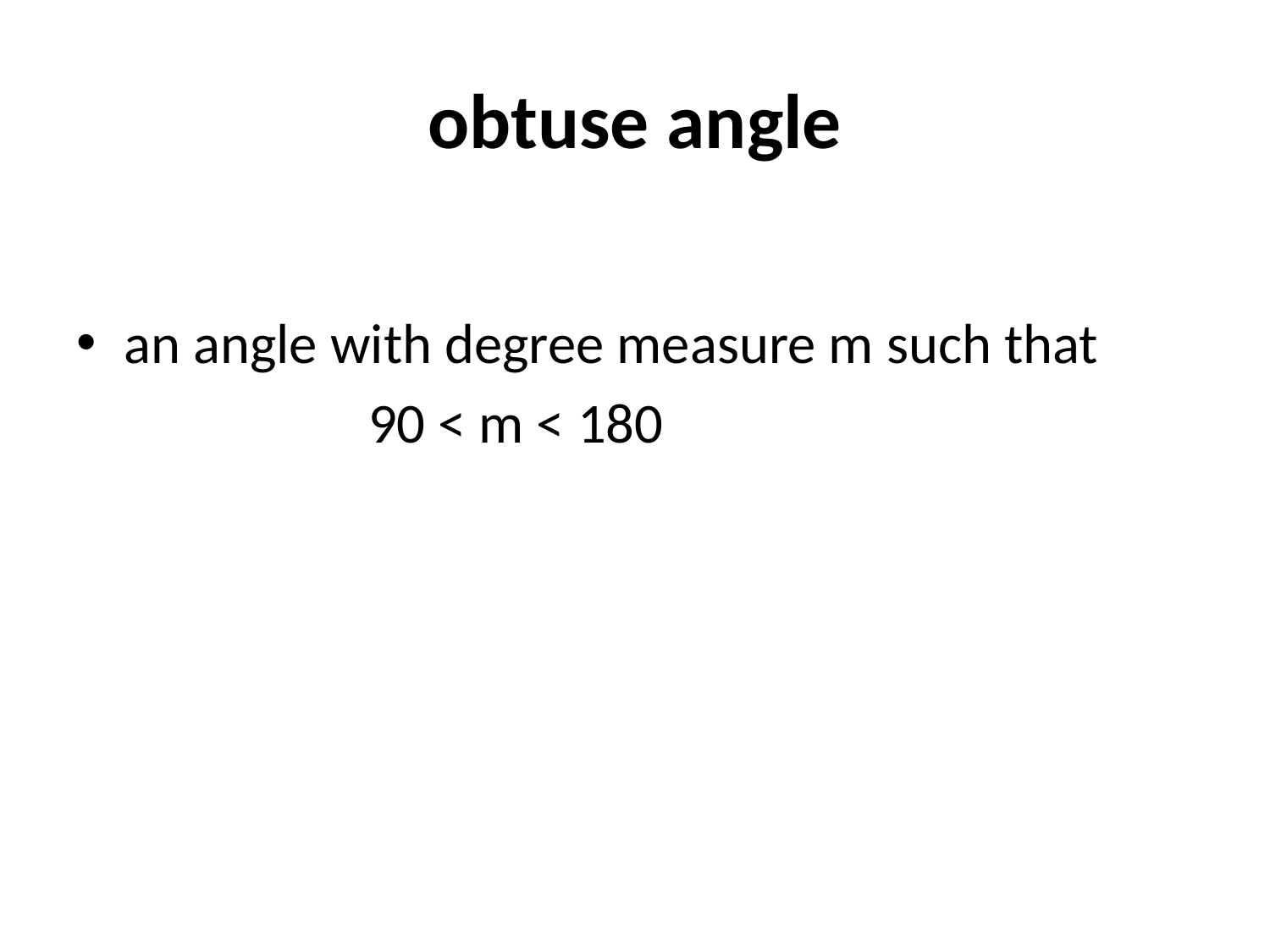

# obtuse angle

an angle with degree measure m such that
                       90 < m < 180